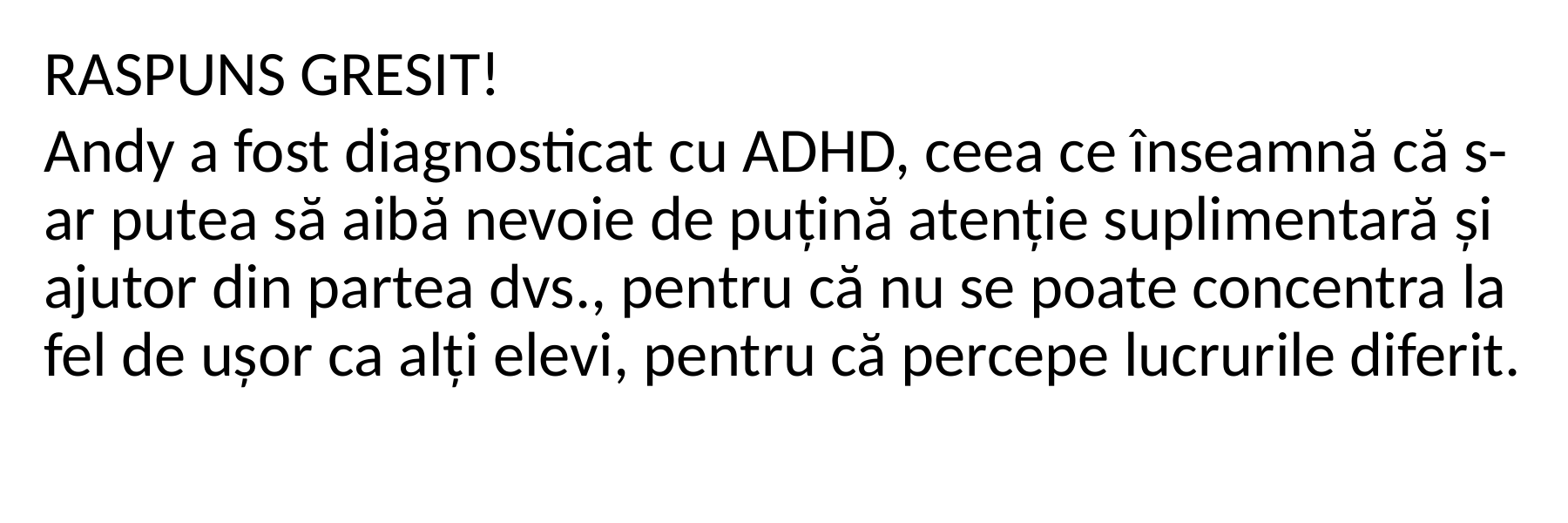

RASPUNS GRESIT!
Andy a fost diagnosticat cu ADHD, ceea ce înseamnă că s-ar putea să aibă nevoie de puțină atenție suplimentară și ajutor din partea dvs., pentru că nu se poate concentra la fel de ușor ca alți elevi, pentru că percepe lucrurile diferit.